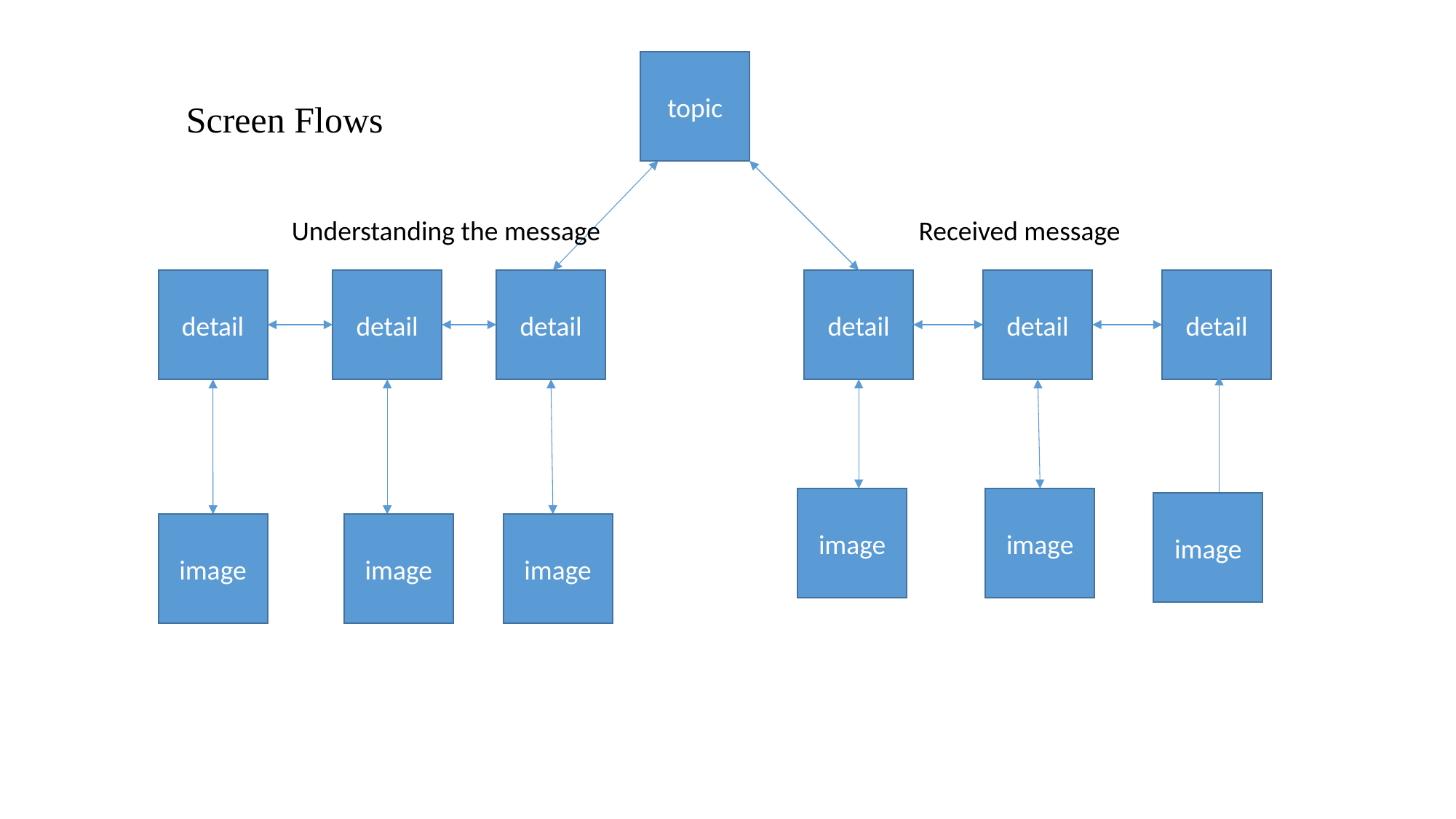

topic
Screen Flows
Understanding the message
Received message
detail
detail
detail
detail
detail
detail
image
image
image
image
image
image